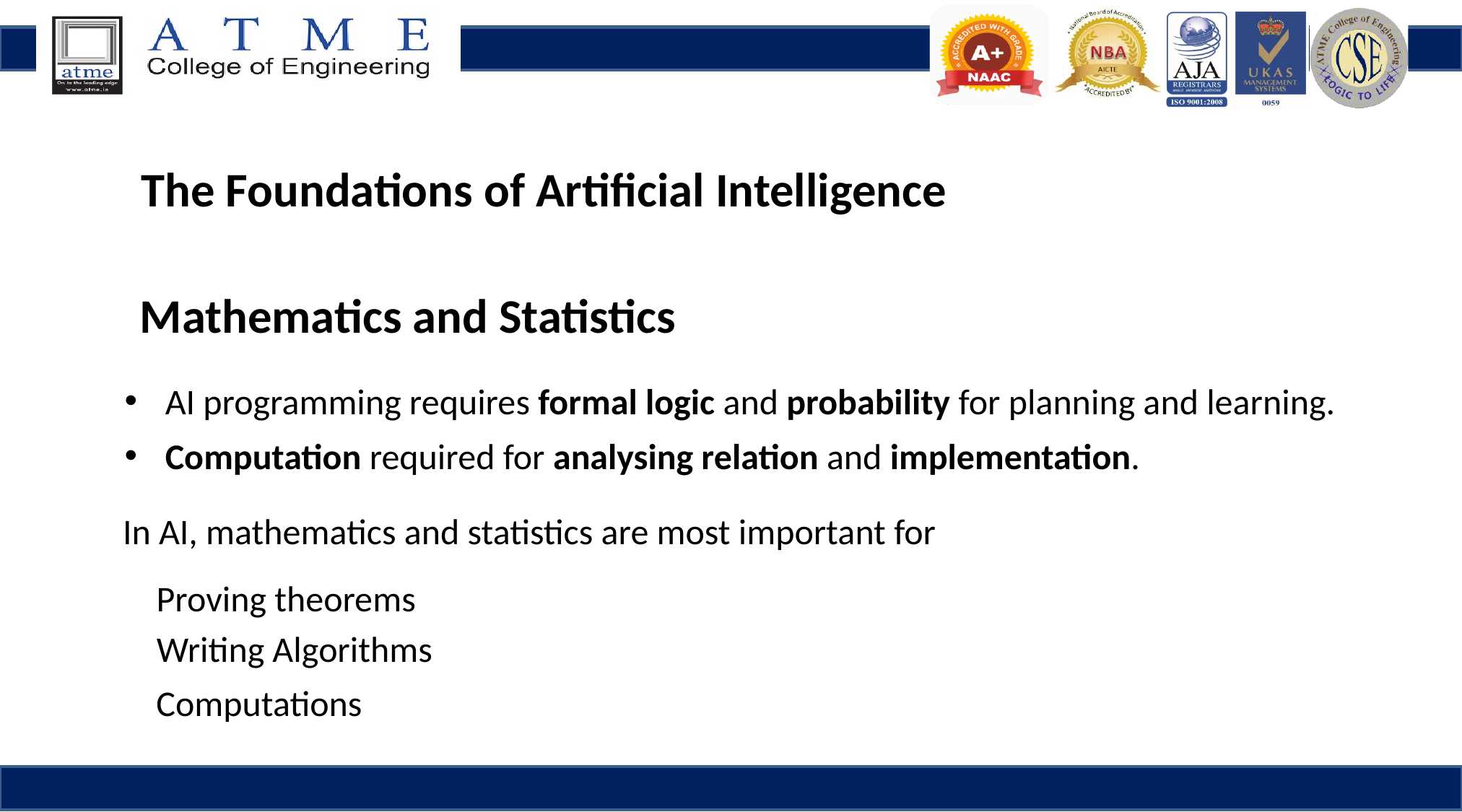

The Foundations of Artificial Intelligence
Mathematics and Statistics
AI programming requires formal logic and probability for planning and learning.
Computation required for analysing relation and implementation.
In AI, mathematics and statistics are most important for
Proving theorems
Writing Algorithms
Computations